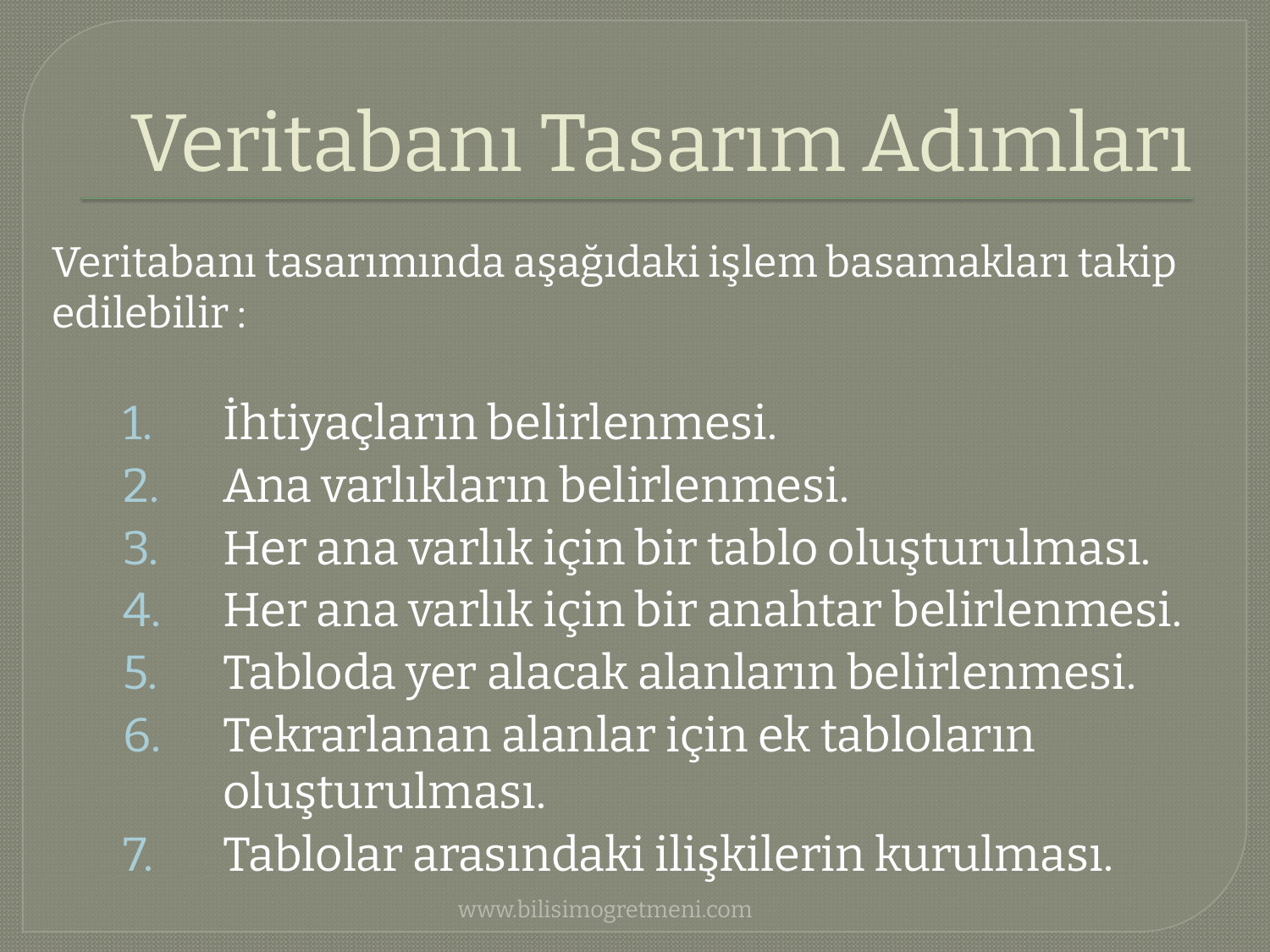

# Veritabanı Tasarım Adımları
	Veritabanı tasarımında aşağıdaki işlem basamakları takip edilebilir :

İhtiyaçların belirlenmesi.
Ana varlıkların belirlenmesi.
Her ana varlık için bir tablo oluşturulması.
Her ana varlık için bir anahtar belirlenmesi.
Tabloda yer alacak alanların belirlenmesi.
Tekrarlanan alanlar için ek tabloların oluşturulması.
Tablolar arasındaki ilişkilerin kurulması.

www.bilisimogretmeni.com